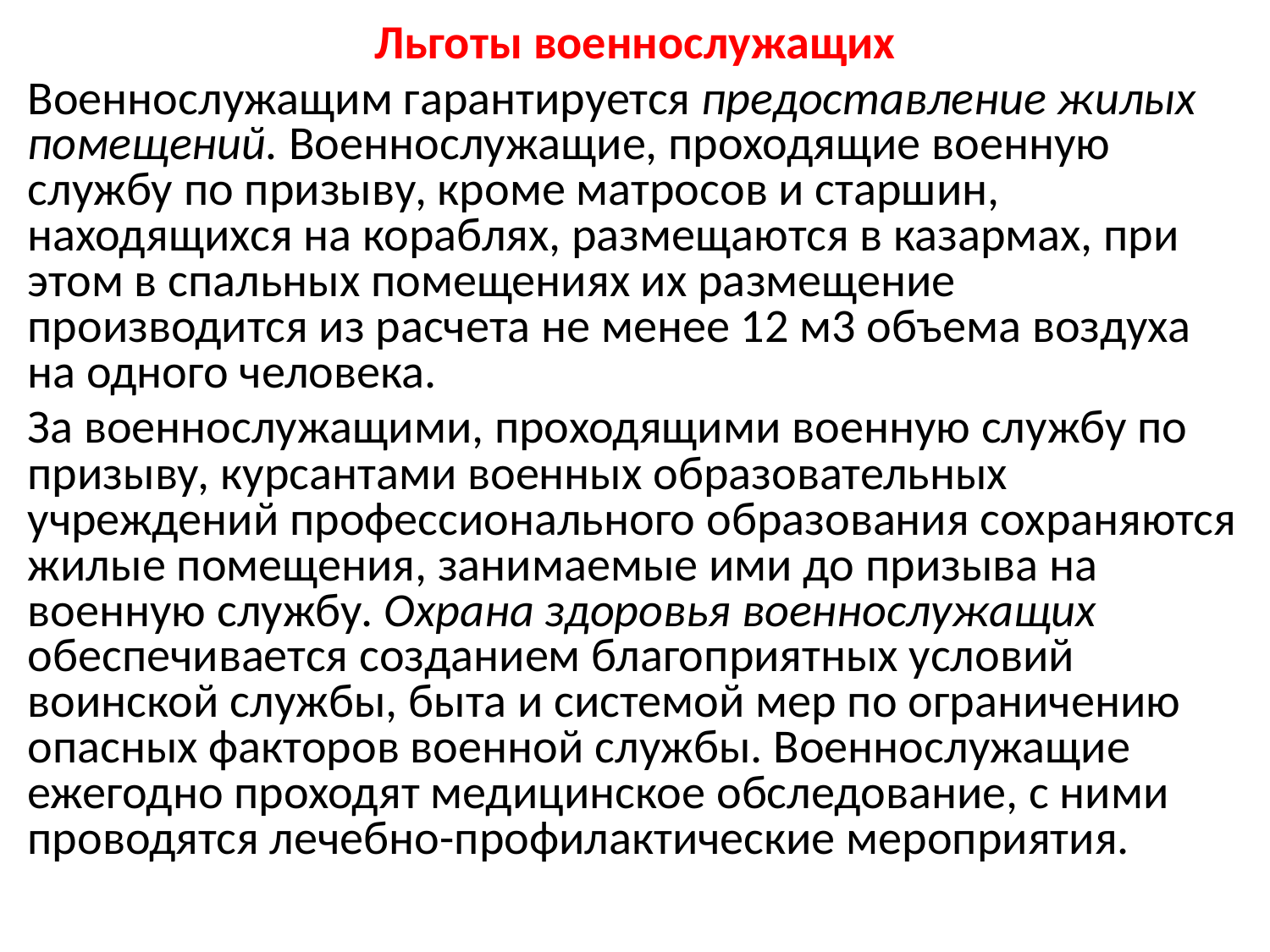

Льготы военнослужащих
Военнослужащим гарантируется предоставление жилых помещений. Военнослужащие, проходящие военную службу по призыву, кроме матросов и старшин, находящихся на кораблях, размещаются в казармах, при этом в спальных помещениях их размещение производится из расчета не менее 12 м3 объема воздуха на одного человека.
За военнослужащими, проходящими военную службу по призыву, курсантами военных образовательных учреждений профессионального образования сохраняются жилые помещения, занимаемые ими до призыва на военную службу. Охрана здоровья военнослужащих обеспечивается созданием благоприятных условий воинской службы, быта и системой мер по ограничению опасных факторов военной службы. Военнослужащие ежегодно проходят медицинское обследование, с ними проводятся лечебно-профилактические мероприятия.